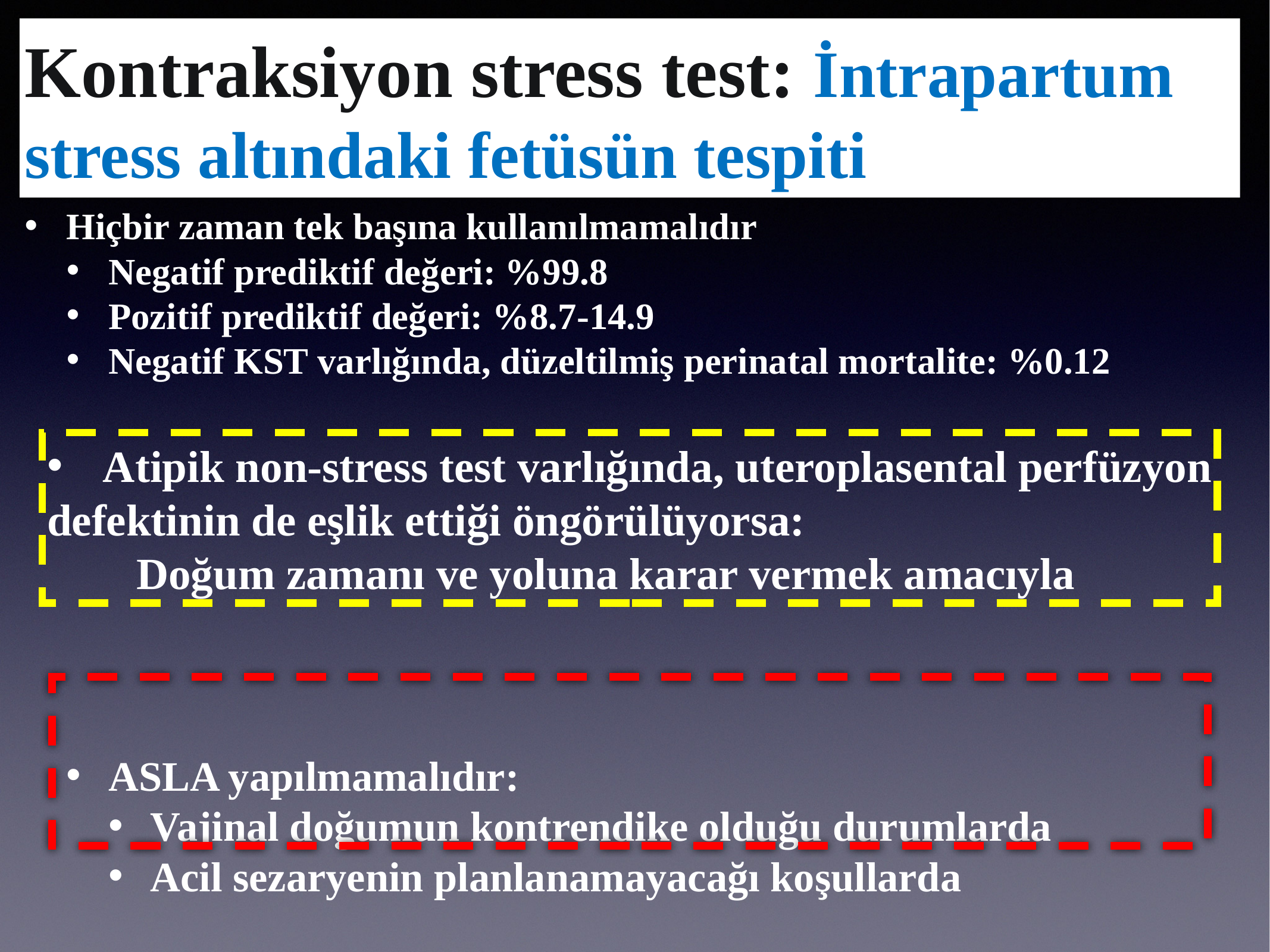

# Kontraksiyon stress test: İntrapartum stress altındaki fetüsün tespiti
Hiçbir zaman tek başına kullanılmamalıdır
Negatif prediktif değeri: %99.8
Pozitif prediktif değeri: %8.7-14.9
Negatif KST varlığında, düzeltilmiş perinatal mortalite: %0.12

ASLA yapılmamalıdır:
Vajinal doğumun kontrendike olduğu durumlarda
Acil sezaryenin planlanamayacağı koşullarda

Atipik non-stress test varlığında, uteroplasental perfüzyon
defektinin de eşlik ettiği öngörülüyorsa:
	Doğum zamanı ve yoluna karar vermek amacıyla